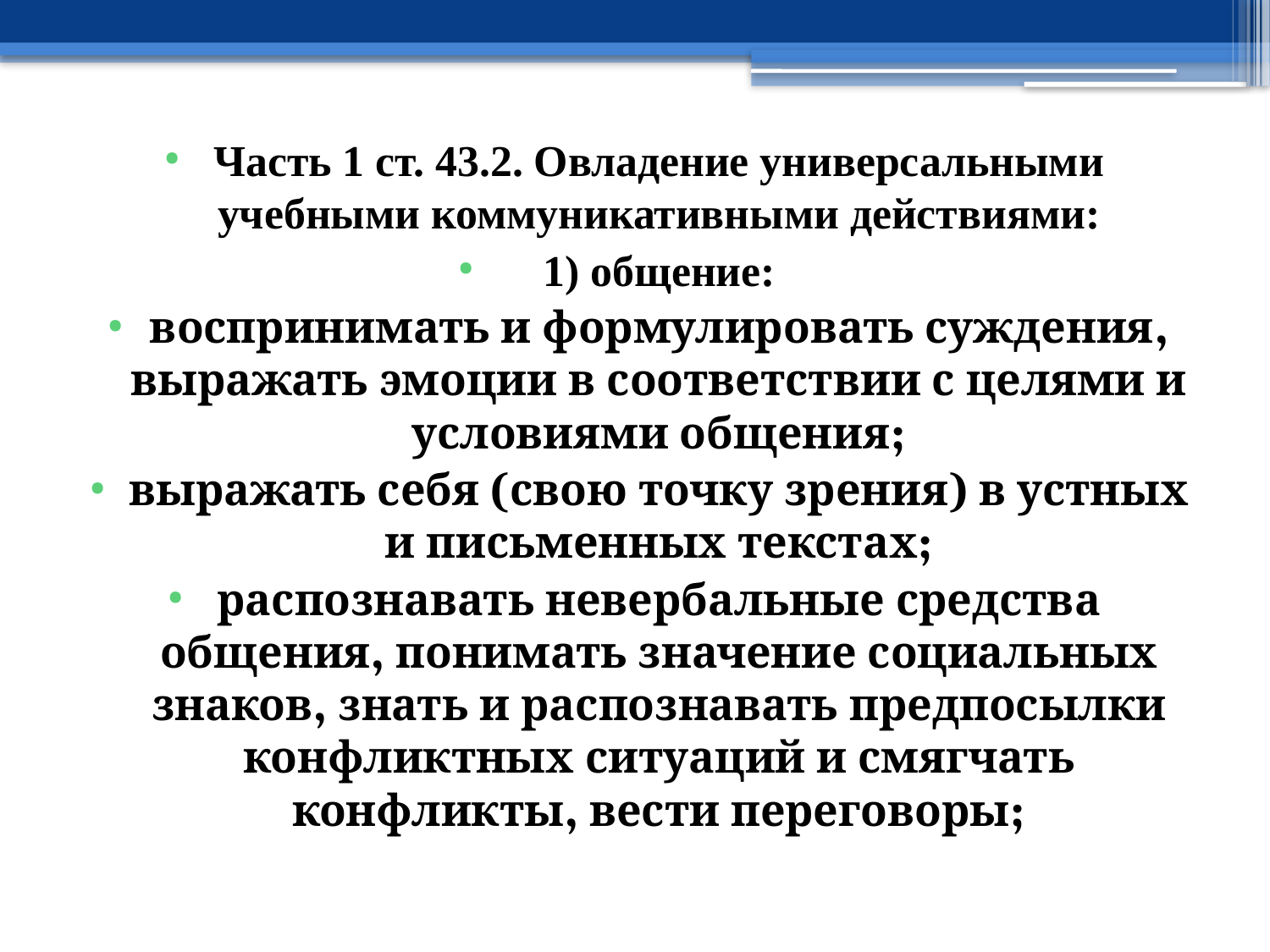

Часть 1 ст. 43.2. Овладение универсальными учебными коммуникативными действиями:
1) общение:
воспринимать и формулировать суждения, выражать эмоции в соответствии с целями и условиями общения;
выражать себя (свою точку зрения) в устных и письменных текстах;
распознавать невербальные средства общения, понимать значение социальных знаков, знать и распознавать предпосылки конфликтных ситуаций и смягчать конфликты, вести переговоры;

#